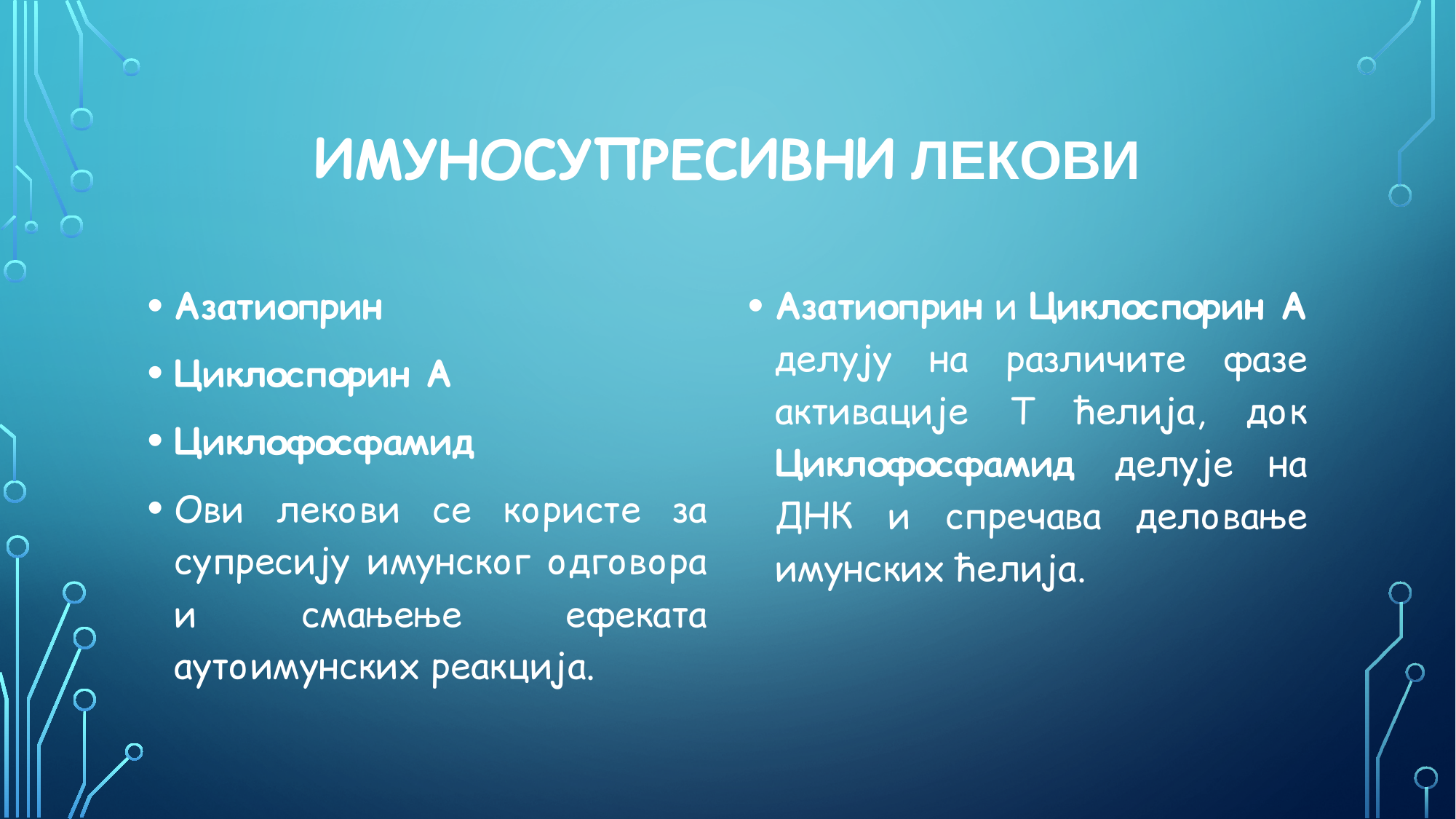

# Имуносупресивни лекови
Азатиоприн
Циклоспорин А
Циклофосфамид
Ови лекови се користе за супресију имунског одговора и смањење ефеката аутоимунских реакција.
Азатиоприн и Циклоспорин А делују на различите фазе активације Т ћелија, док Циклофосфамид делује на ДНК и спречава деловање имунских ћелија.